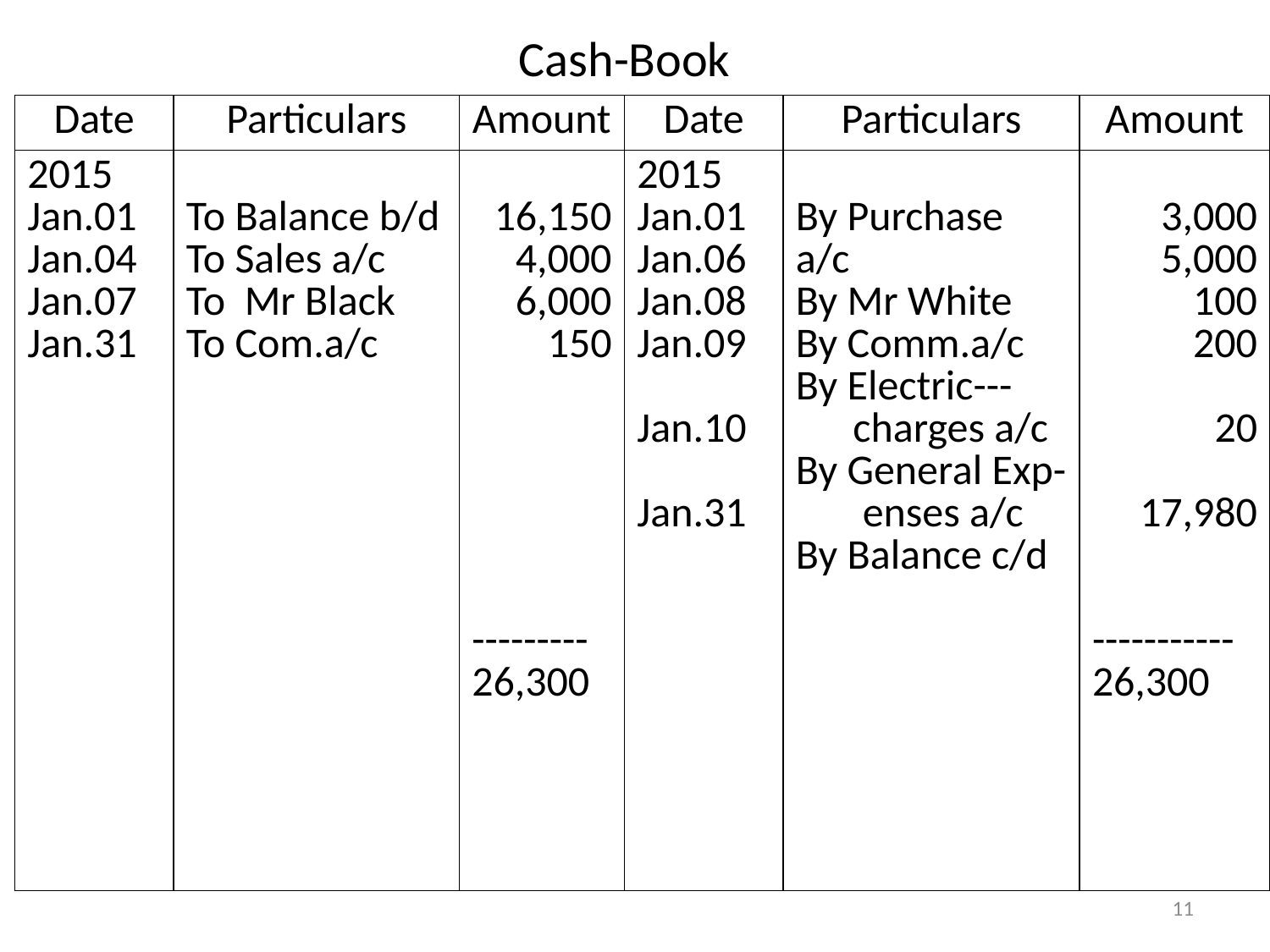

Cash-Book

| Date | Particulars | Amount | Date | Particulars | Amount |
| --- | --- | --- | --- | --- | --- |
| 2015 Jan.01 Jan.04 Jan.07 Jan.31 | To Balance b/d To Sales a/c To Mr Black To Com.a/c | 16,150 4,000 6,000 150 --------- 26,300 | 2015 Jan.01 Jan.06 Jan.08 Jan.09 Jan.10 Jan.31 | By Purchase a/c By Mr White By Comm.a/c By Electric--- charges a/c By General Exp- enses a/c By Balance c/d | 3,000 5,000 100 200 20 17,980 ----------- 26,300 |
11